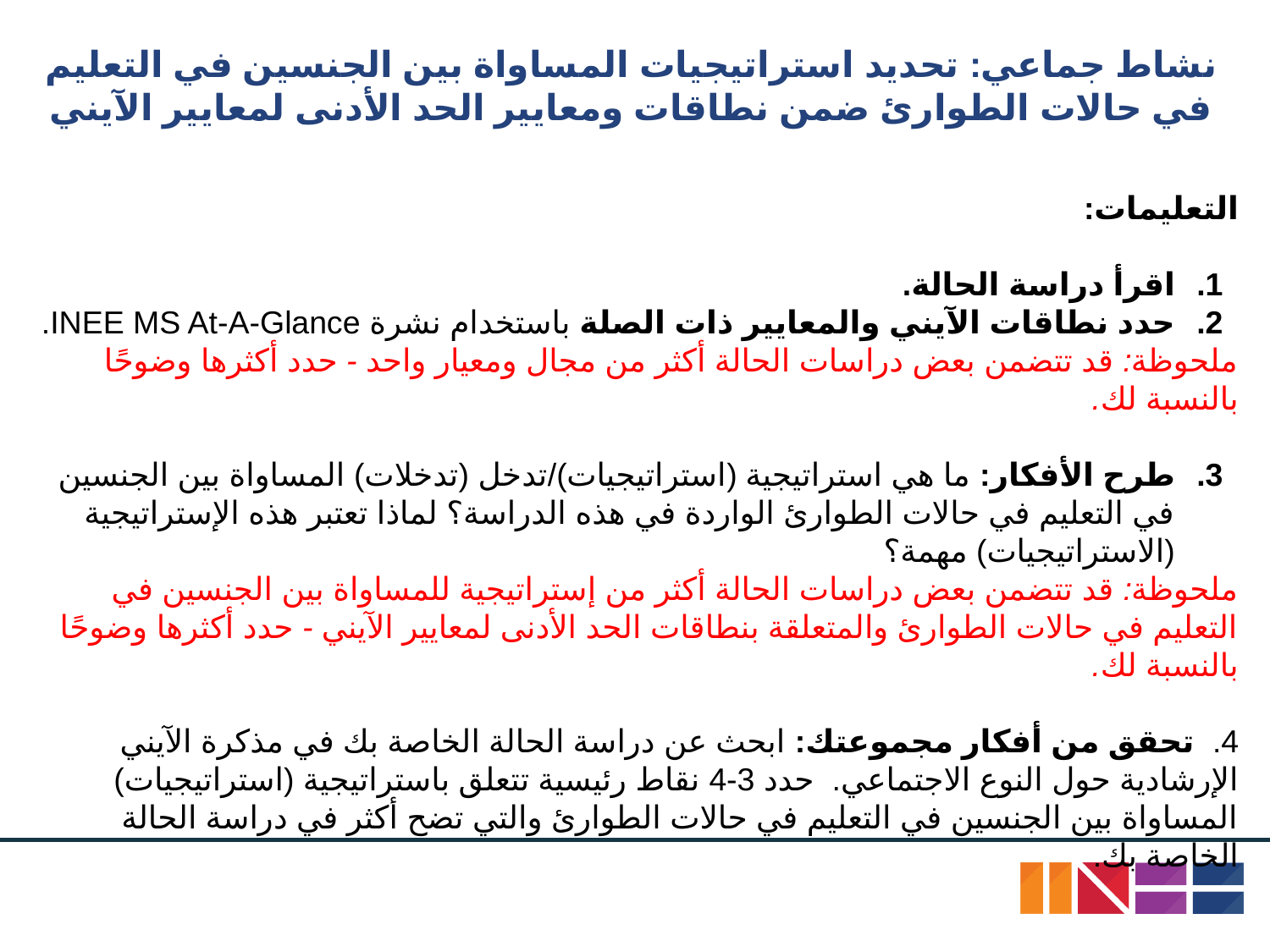

# نشاط جماعي: تحديد استراتيجيات المساواة بين الجنسين في التعليم في حالات الطوارئ ضمن نطاقات ومعايير الحد الأدنى لمعايير الآيني
التعليمات:

اقرأ دراسة الحالة.
حدد نطاقات الآيني والمعايير ذات الصلة باستخدام نشرة INEE MS At-A-Glance.
ملحوظة: قد تتضمن بعض دراسات الحالة أكثر من مجال ومعيار واحد - حدد أكثرها وضوحًا بالنسبة لك.

طرح الأفكار: ما هي استراتيجية (استراتيجيات)/تدخل (تدخلات) المساواة بين الجنسين في التعليم في حالات الطوارئ الواردة في هذه الدراسة؟ لماذا تعتبر هذه الإستراتيجية (الاستراتيجيات) مهمة؟
ملحوظة: قد تتضمن بعض دراسات الحالة أكثر من إستراتيجية للمساواة بين الجنسين في التعليم في حالات الطوارئ والمتعلقة بنطاقات الحد الأدنى لمعايير الآيني - حدد أكثرها وضوحًا بالنسبة لك.

4.  تحقق من أفكار مجموعتك: ابحث عن دراسة الحالة الخاصة بك في مذكرة الآيني الإرشادية حول النوع الاجتماعي.  حدد 3-4 نقاط رئيسية تتعلق باستراتيجية (استراتيجيات) المساواة بين الجنسين في التعليم في حالات الطوارئ والتي تضح أكثر في دراسة الحالة الخاصة بك.